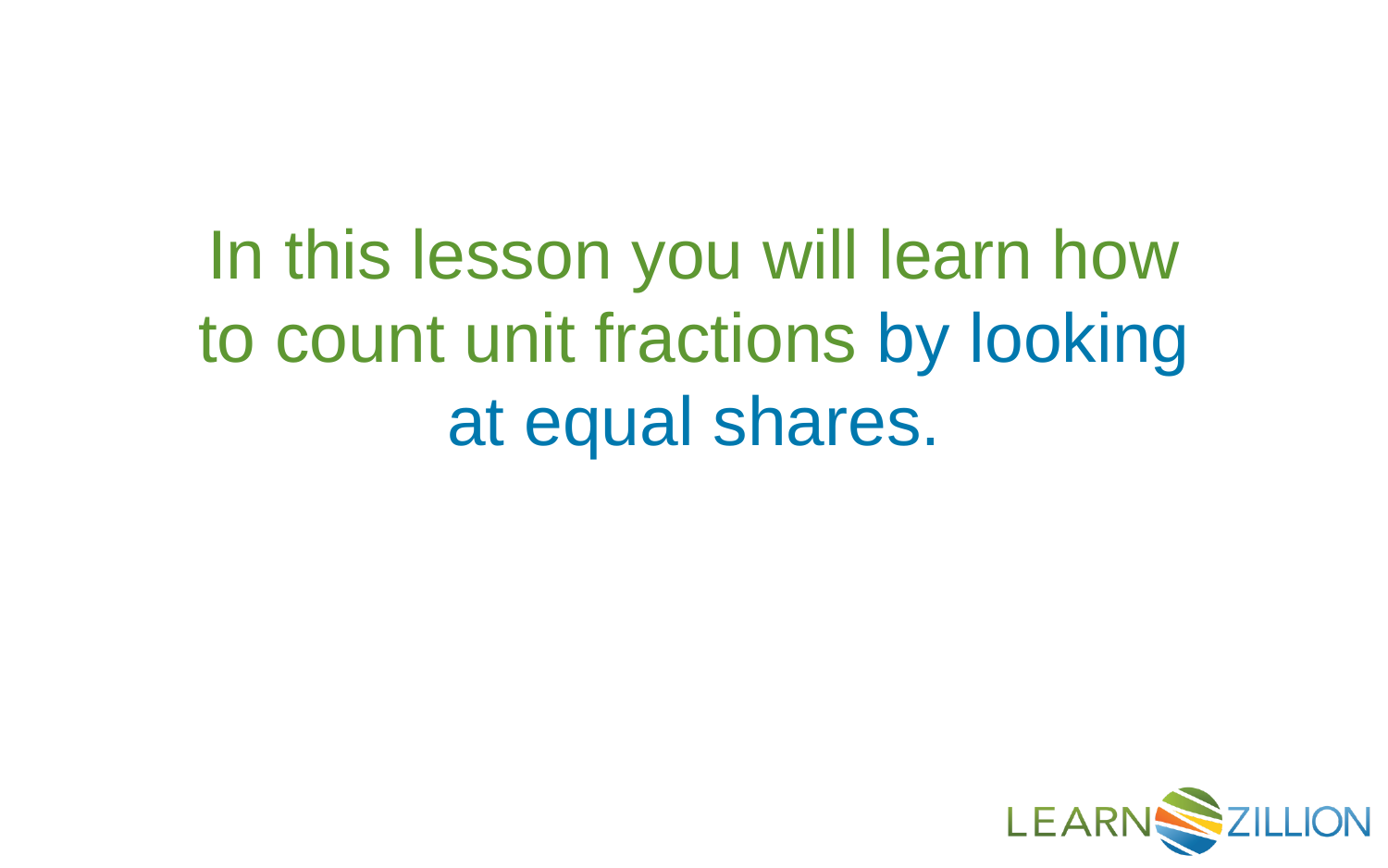

In this lesson you will learn how to count unit fractions by looking at equal shares.